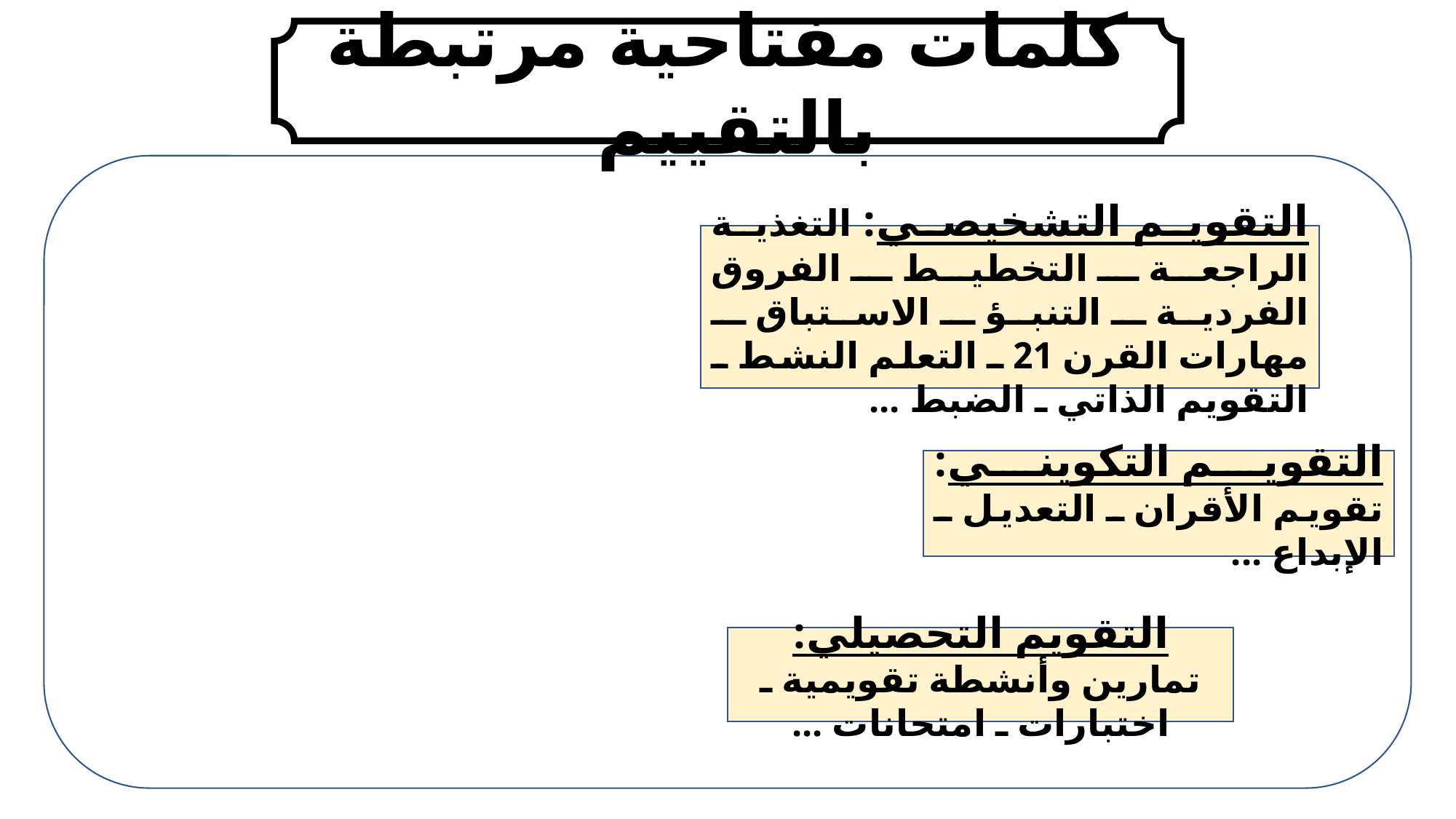

كلمات مفتاحية مرتبطة بالتقييم

التقويم التشخيصي: التغذية الراجعة ـ التخطيط ـ الفروق الفردية ـ التنبؤ ـ الاستباق ـ مهارات القرن 21 ـ التعلم النشط ـ التقويم الذاتي ـ الضبط ...
التقويم التكويني: تقويم الأقران ـ التعديل ـ الإبداع ...
التقويم التحصيلي: تمارين وأنشطة تقويمية ـ اختبارات ـ امتحانات ...